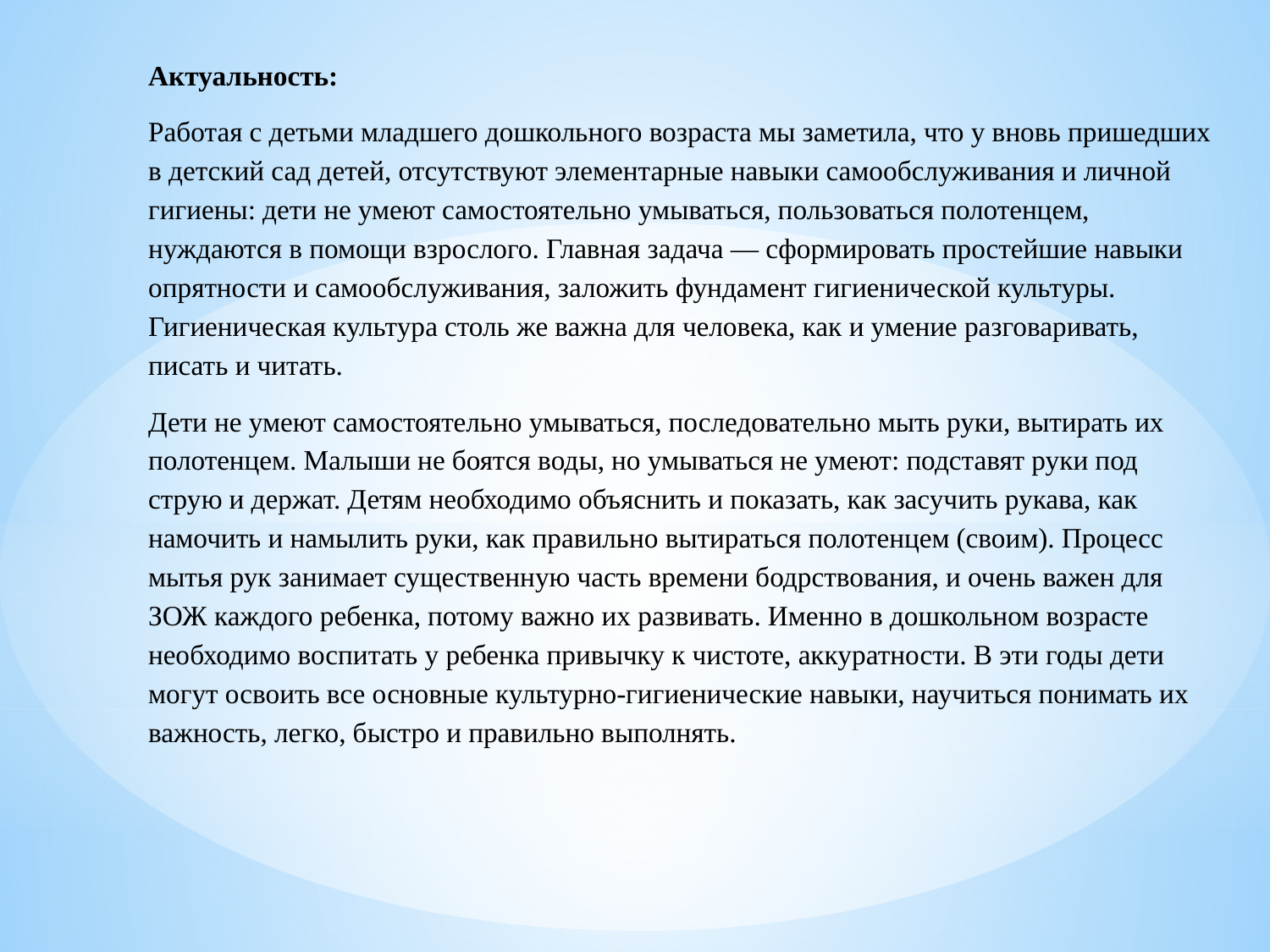

Актуальность:
Работая с детьми младшего дошкольного возраста мы заметила, что у вновь пришедших в детский сад детей, отсутствуют элементарные навыки самообслуживания и личной гигиены: дети не умеют самостоятельно умываться, пользоваться полотенцем, нуждаются в помощи взрослого. Главная задача — сформировать простейшие навыки опрятности и самообслуживания, заложить фундамент гигиенической культуры. Гигиеническая культура столь же важна для человека, как и умение разговаривать, писать и читать.
Дети не умеют самостоятельно умываться, последовательно мыть руки, вытирать их полотенцем. Малыши не боятся воды, но умываться не умеют: подставят руки под струю и держат. Детям необходимо объяснить и показать, как засучить рукава, как намочить и намылить руки, как правильно вытираться полотенцем (своим). Процесс мытья рук занимает существенную часть времени бодрствования, и очень важен для ЗОЖ каждого ребенка, потому важно их развивать. Именно в дошкольном возрасте необходимо воспитать у ребенка привычку к чистоте, аккуратности. В эти годы дети могут освоить все основные культурно-гигиенические навыки, научиться понимать их важность, легко, быстро и правильно выполнять.